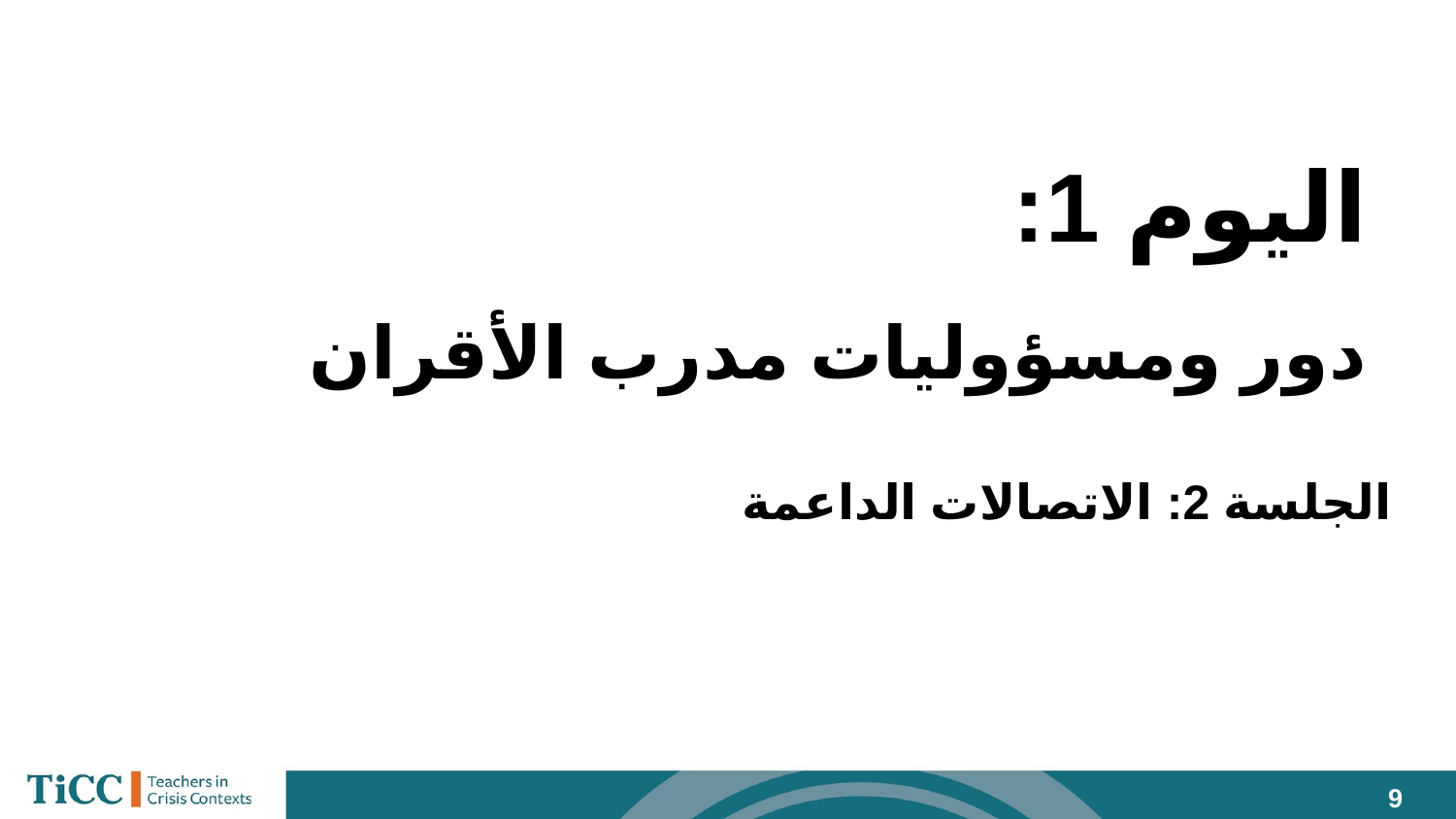

# اليوم 1:

دور ومسؤوليات مدرب الأقران
الجلسة 2: الاتصالات الداعمة
9